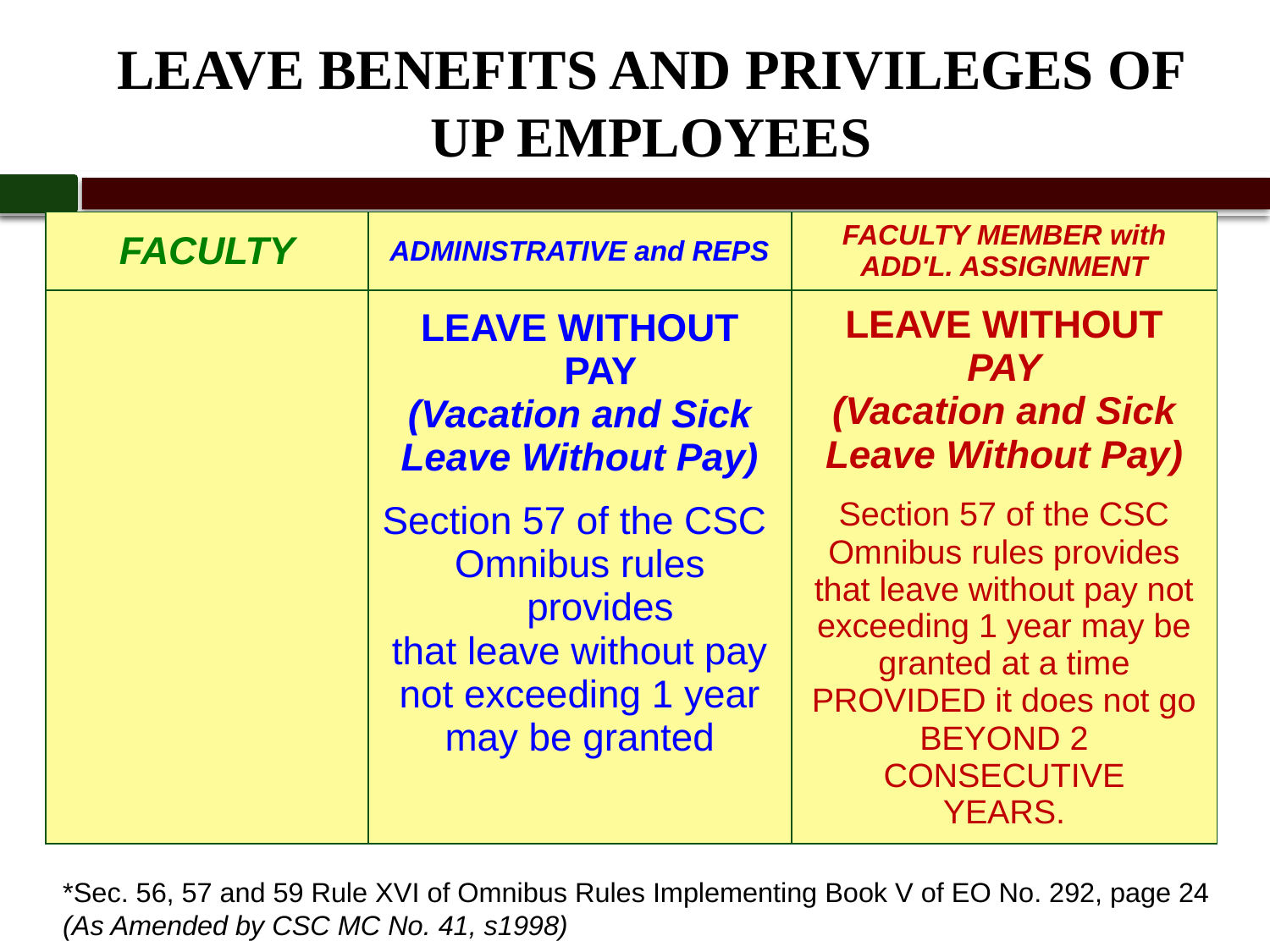

# LEAVE BENEFITS AND PRIVILEGES OF UP EMPLOYEES
| FACULTY | ADMINISTRATIVE and REPS | FACULTY MEMBER with ADD'L. ASSIGNMENT |
| --- | --- | --- |
|  | LEAVE WITHOUT PAY (Vacation and Sick Leave Without Pay) Section 57 of the CSC Omnibus rules provides that leave without pay not exceeding 1 year may be granted | LEAVE WITHOUT PAY (Vacation and Sick Leave Without Pay) Section 57 of the CSC Omnibus rules provides that leave without pay not exceeding 1 year may be granted at a time PROVIDED it does not go BEYOND 2 CONSECUTIVE YEARS. |
*Sec. 56, 57 and 59 Rule XVI of Omnibus Rules Implementing Book V of EO No. 292, page 24
(As Amended by CSC MC No. 41, s1998)